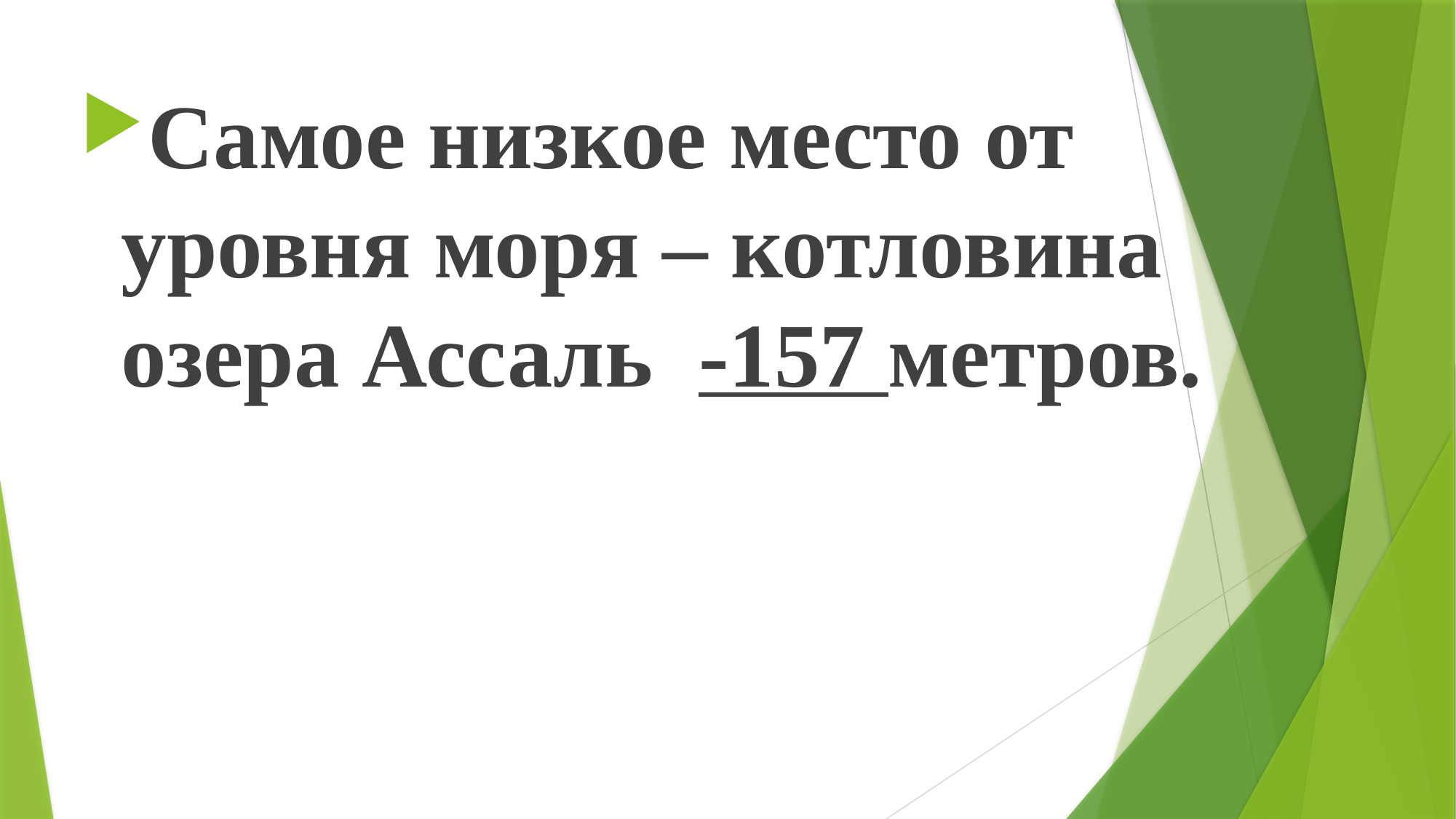

Самое низкое место от уровня моря – котловина озера Ассаль  -157 метров.